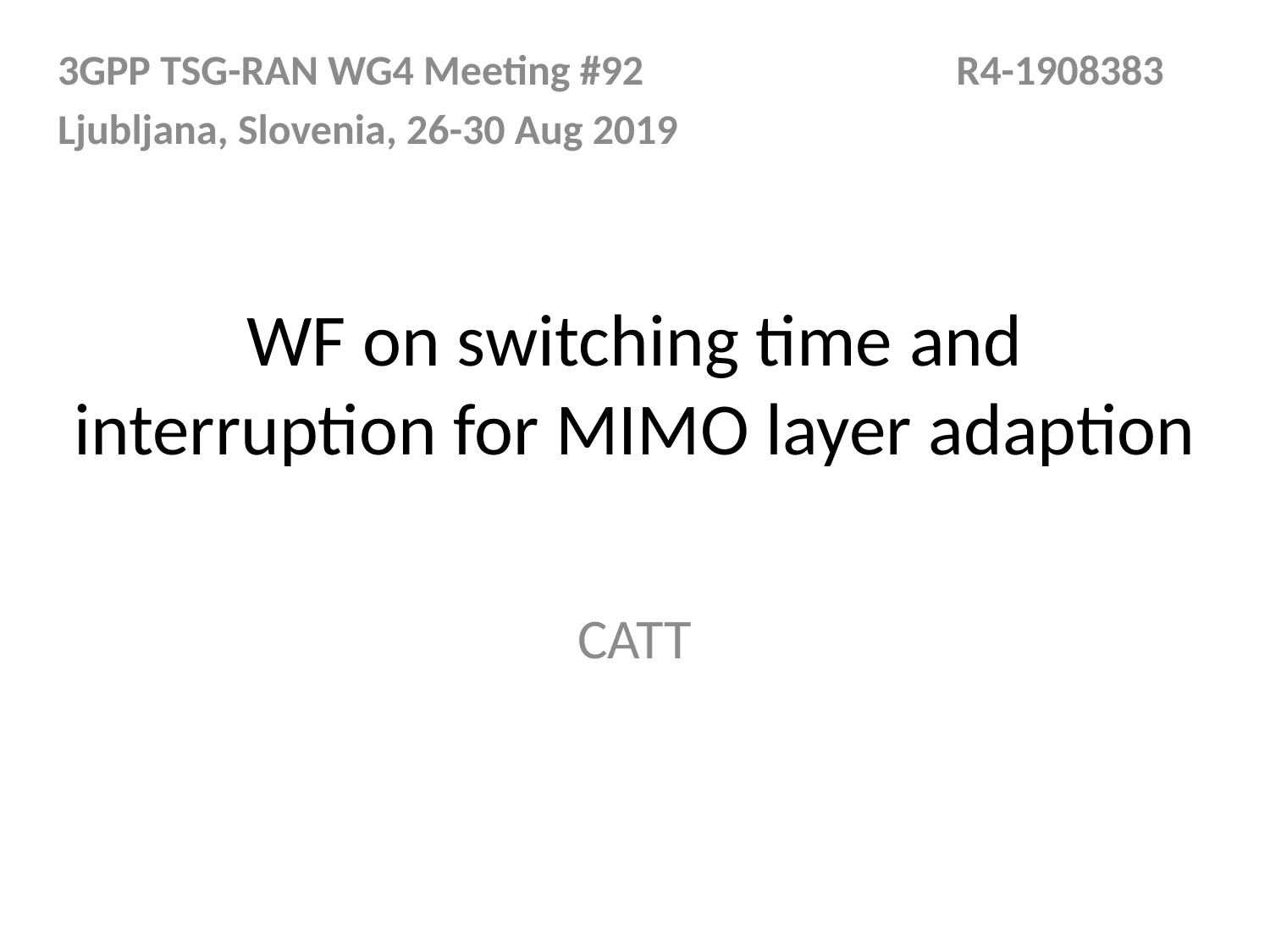

3GPP TSG-RAN WG4 Meeting #92	           		 R4-1908383
Ljubljana, Slovenia, 26-30 Aug 2019

# WF on switching time and interruption for MIMO layer adaption
CATT